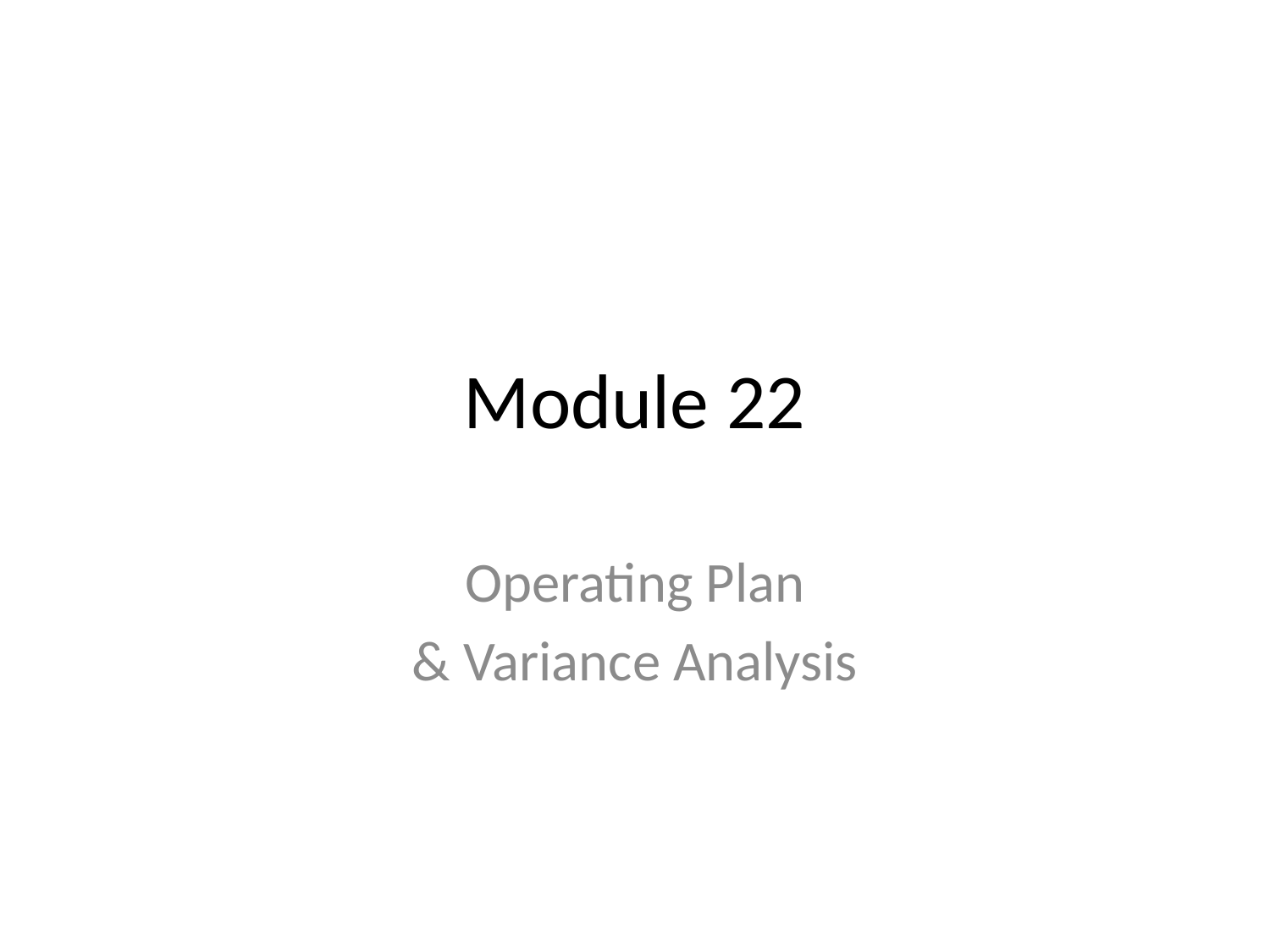

# Module 22
Operating Plan
& Variance Analysis